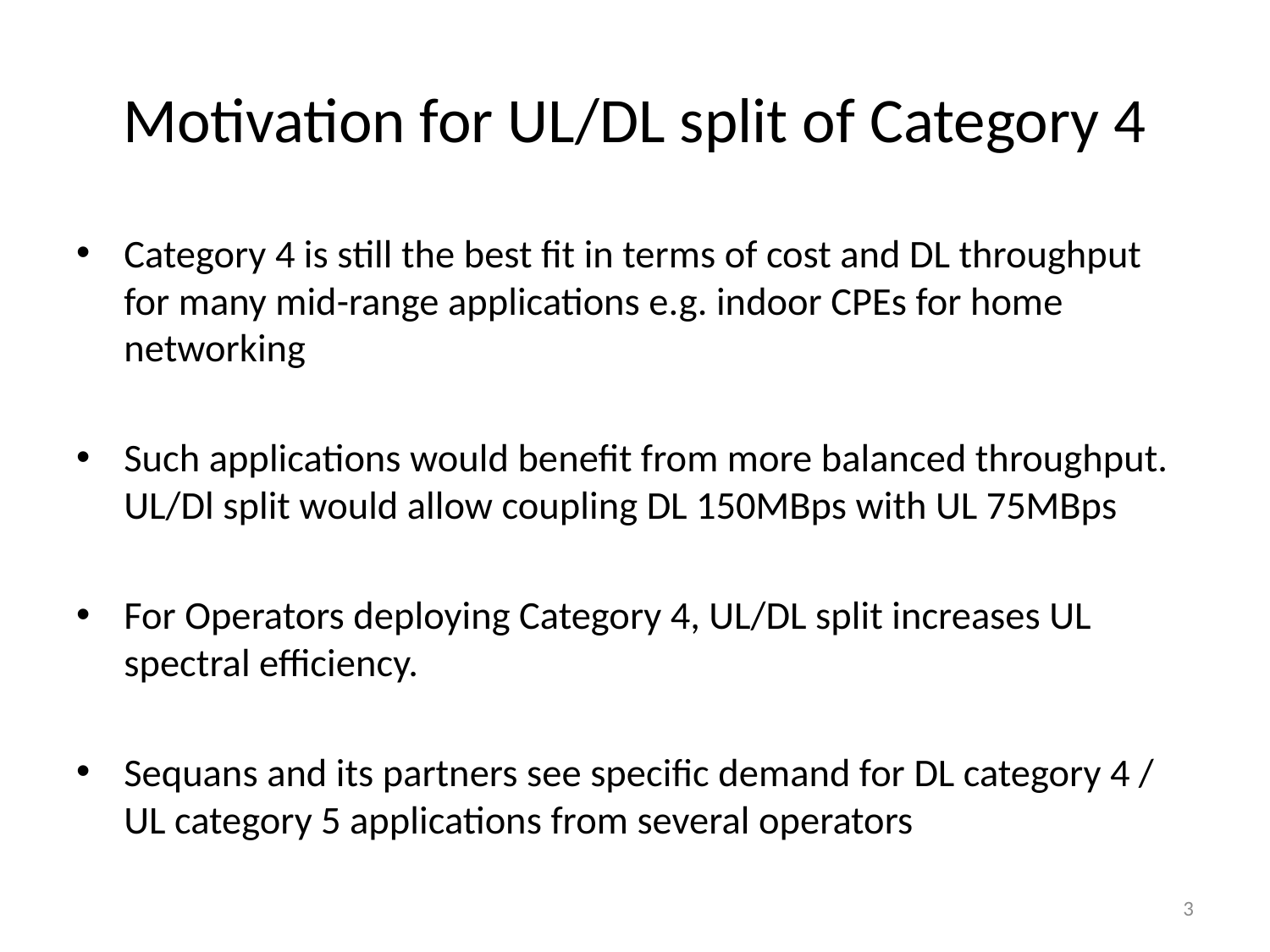

# Motivation for UL/DL split of Category 4
Category 4 is still the best fit in terms of cost and DL throughput for many mid-range applications e.g. indoor CPEs for home networking

Such applications would benefit from more balanced throughput. UL/Dl split would allow coupling DL 150MBps with UL 75MBps

For Operators deploying Category 4, UL/DL split increases UL spectral efficiency.

Sequans and its partners see specific demand for DL category 4 / UL category 5 applications from several operators

3